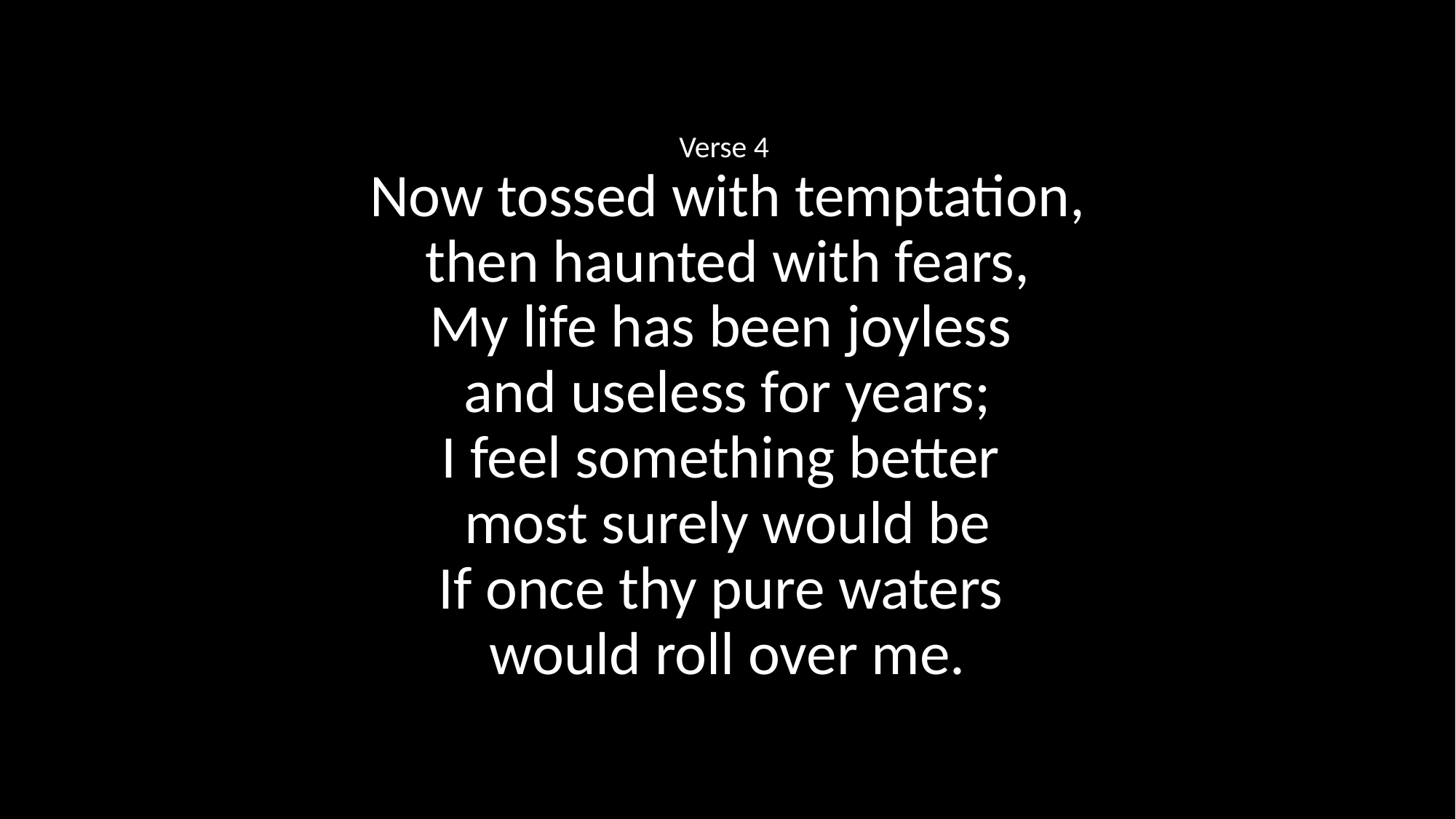

Verse 4
Now tossed with temptation,
then haunted with fears,
My life has been joyless
and useless for years;
I feel something better
most surely would be
If once thy pure waters
would roll over me.